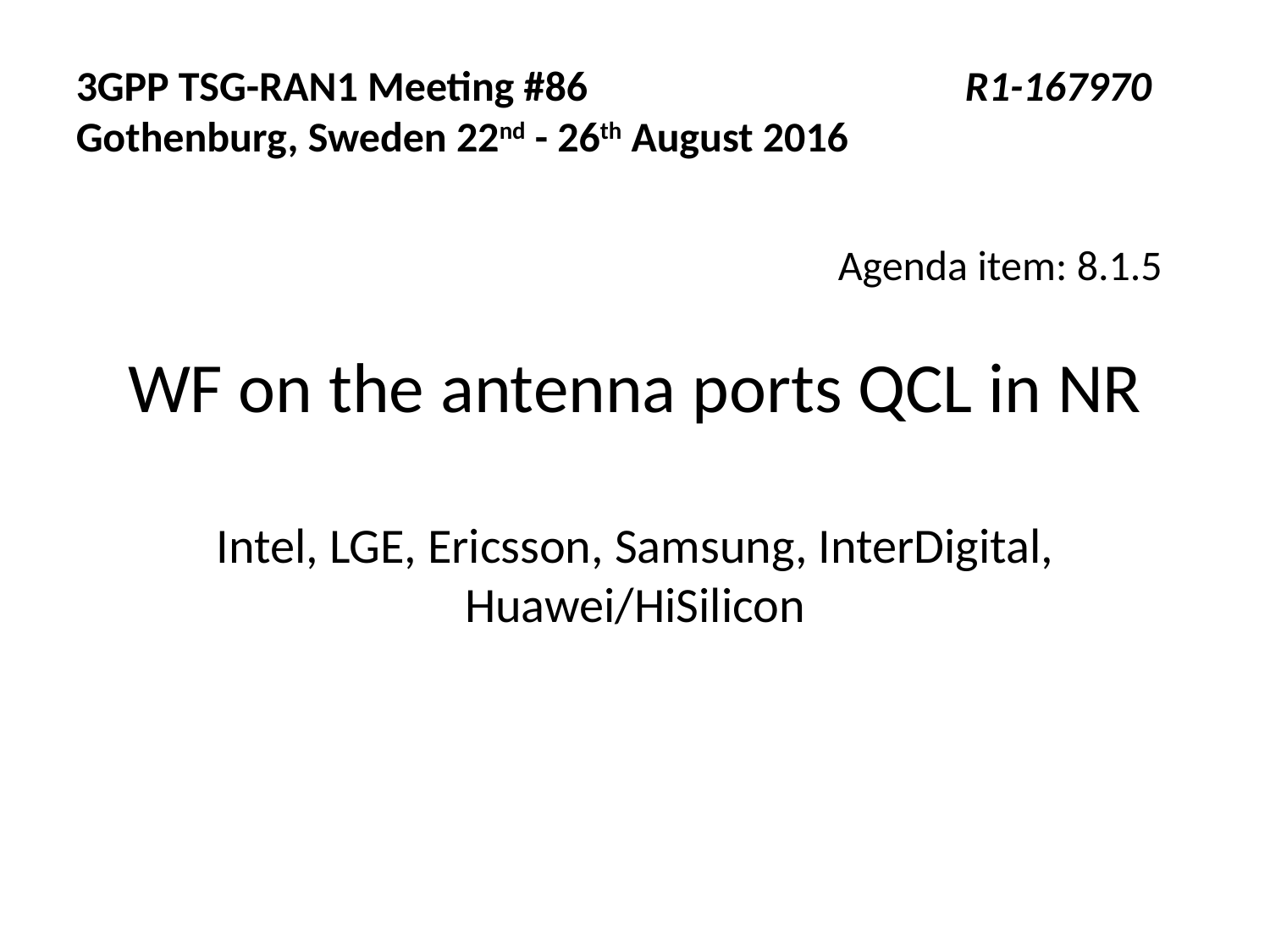

3GPP TSG-RAN1 Meeting #86			R1-167970 Gothenburg, Sweden 22nd - 26th August 2016
Agenda item: 8.1.5
WF on the antenna ports QCL in NR
Intel, LGE, Ericsson, Samsung, InterDigital, Huawei/HiSilicon